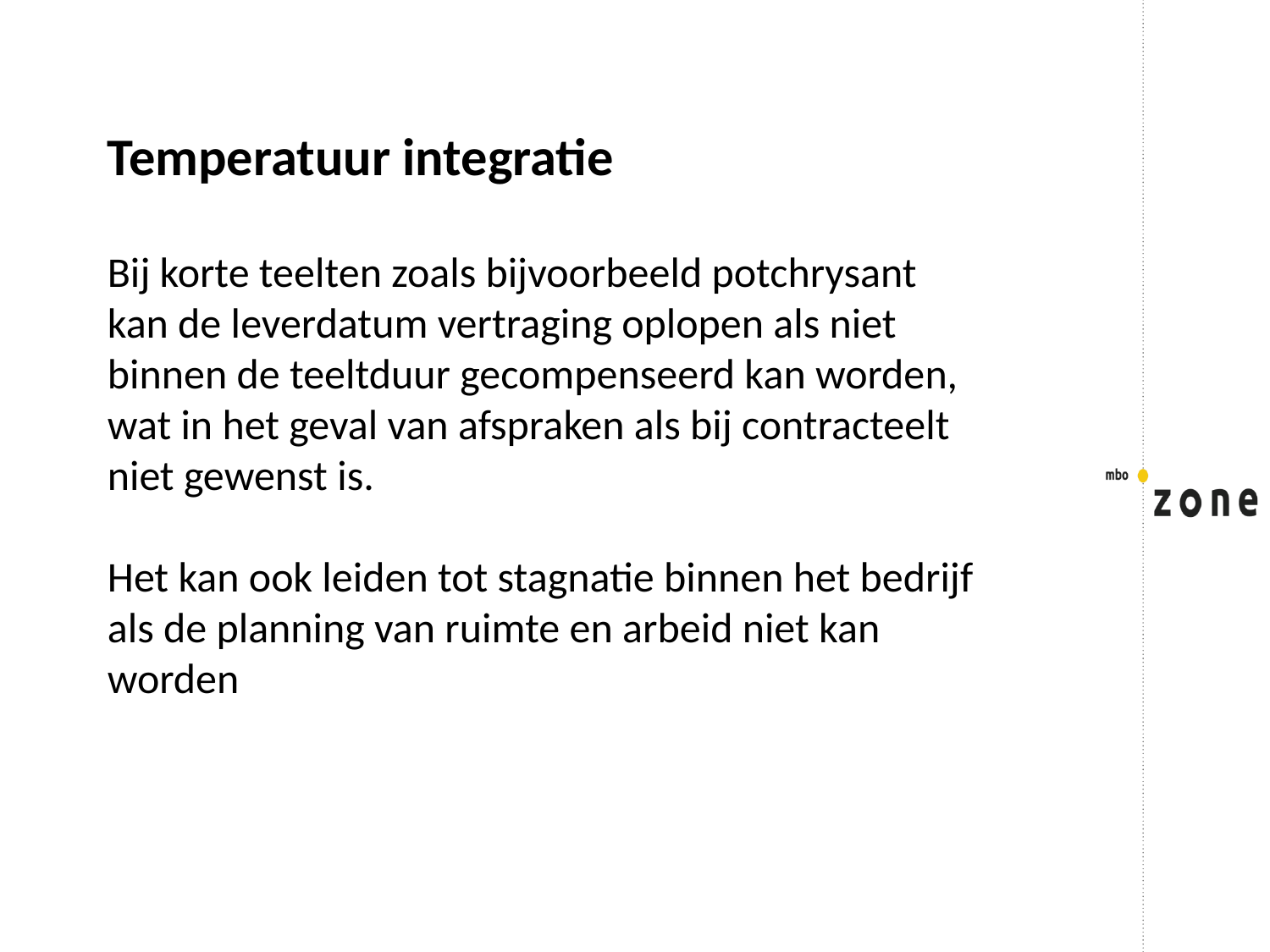

Temperatuur integratie
Bij korte teelten zoals bijvoorbeeld potchrysant kan de leverdatum vertraging oplopen als niet
binnen de teeltduur gecompenseerd kan worden, wat in het geval van afspraken als bij contracteelt niet gewenst is.

Het kan ook leiden tot stagnatie binnen het bedrijf als de planning van ruimte en arbeid niet kan worden